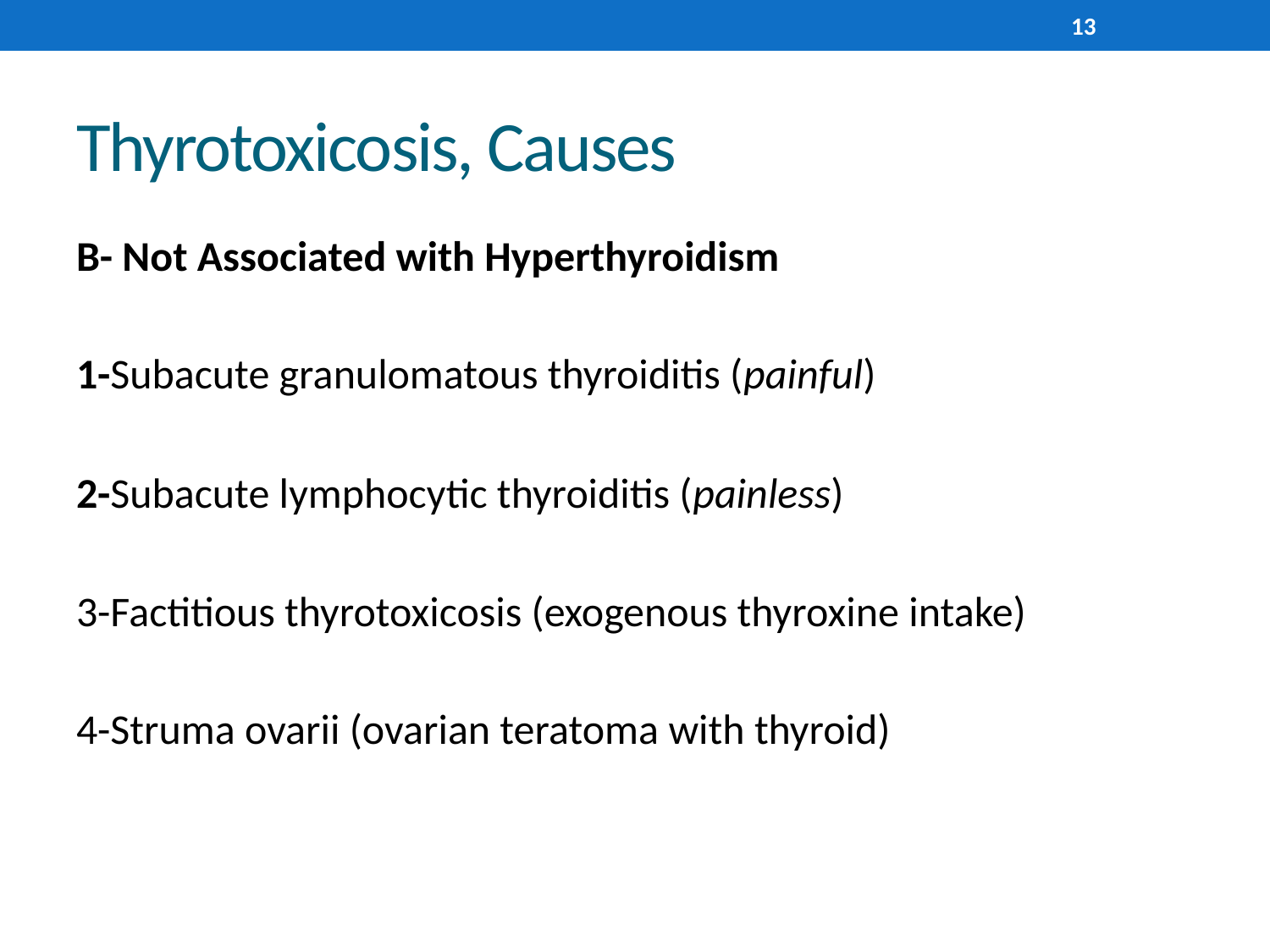

13
# Thyrotoxicosis, Causes
B- Not Associated with Hyperthyroidism

1-Subacute granulomatous thyroiditis (painful)

2-Subacute lymphocytic thyroiditis (painless)

3-Factitious thyrotoxicosis (exogenous thyroxine intake)

4-Struma ovarii (ovarian teratoma with thyroid)